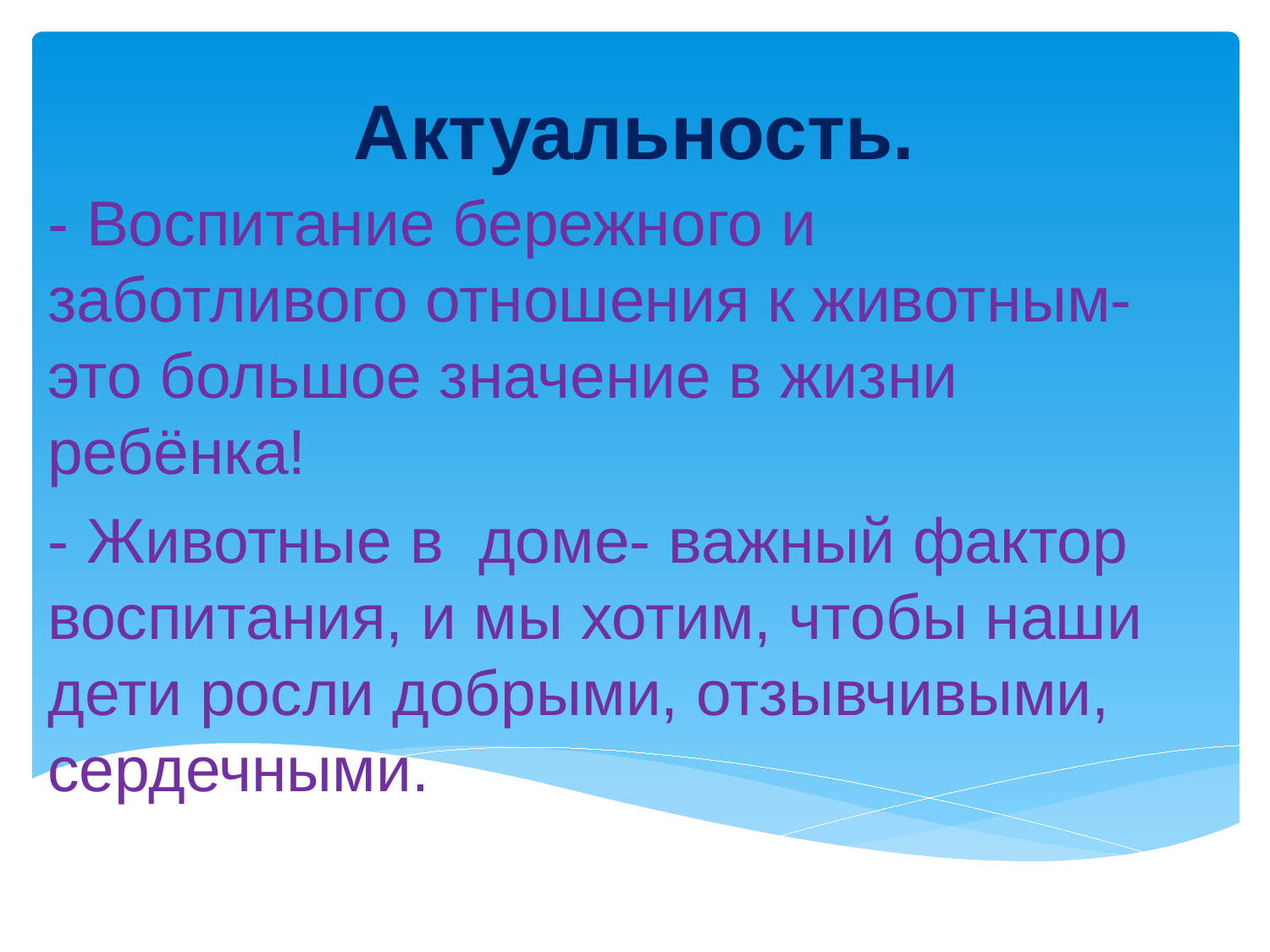

# Актуальность.
- Воспитание бережного и 	заботливого отношения к животным- это большое значение в жизни 	ребёнка!
- Животные в  доме- важный фактор воспитания, и мы хотим, чтобы наши дети росли добрыми, отзывчивыми, сердечными.